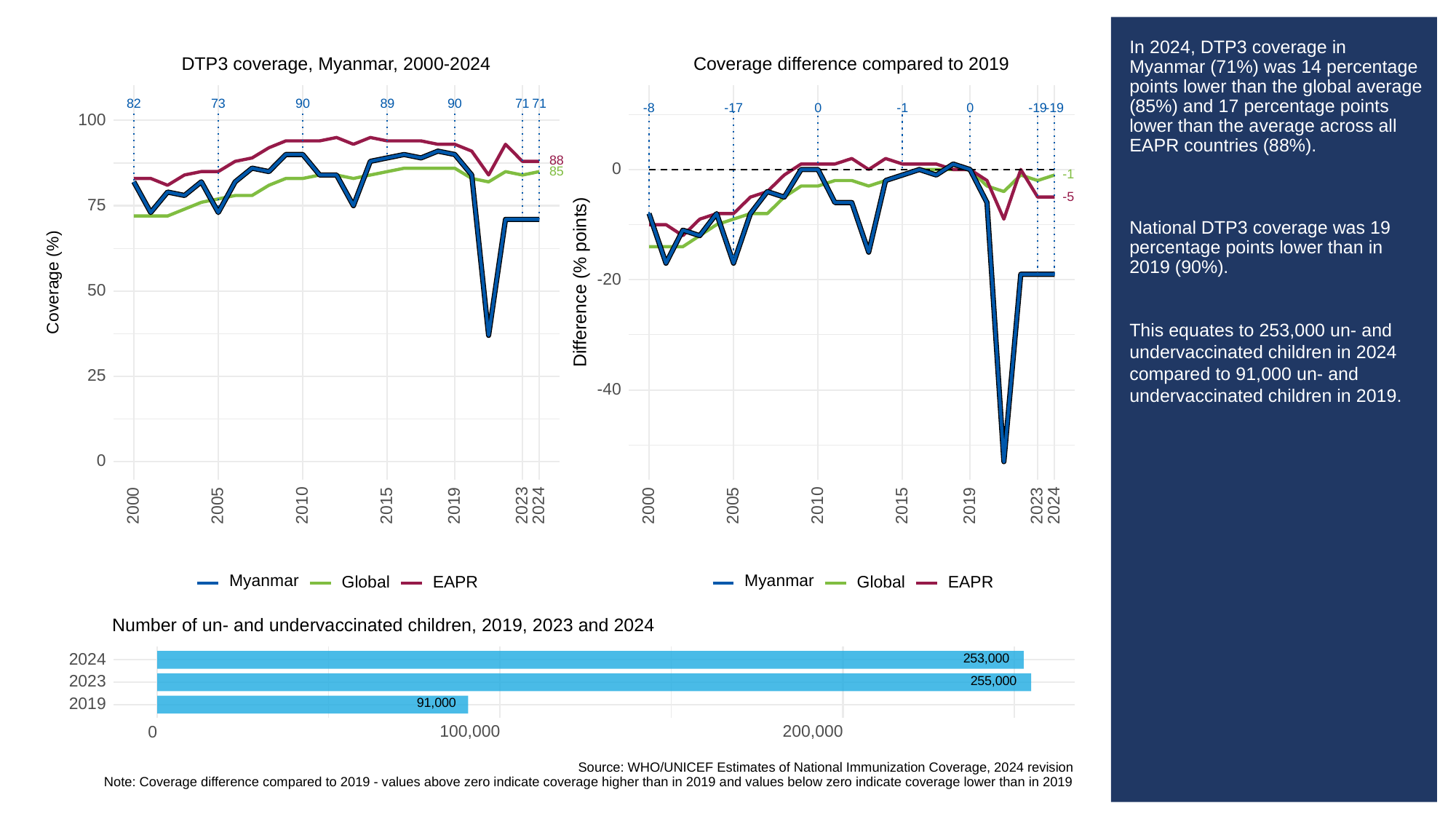

# In 2024, DTP3 coverage in Myanmar (71%) was 14 percentage points lower than the global average (85%) and 17 percentage points lower than the average across all EAPR countries (88%).

National DTP3 coverage was 19 percentage points lower than in 2019 (90%).

This equates to 253,000 un- and undervaccinated children in 2024 compared to 91,000 un- and undervaccinated children in 2019.

Coverage difference compared to 2019
DTP3 coverage, Myanmar, 2000-2024

73
82
90
89
90
71
71
-8
0
0
-19
-19
-17
-1

100

88

0

85

-1
-5
75

-20
Difference (% points)
Coverage (%)

50

25

-40

0

2023
2023
2000
2005
2010
2015
2019
2024
2000
2005
2010
2015
2019
2024
Myanmar
Myanmar
Global
Global
EAPR
EAPR

Number of un- and undervaccinated children, 2019, 2023 and 2024

253,000
2024

255,000
2023

91,000
2019

100,000
200,000
0
Source: WHO/UNICEF Estimates of National Immunization Coverage, 2024 revision
Note: Coverage difference compared to 2019 - values above zero indicate coverage higher than in 2019 and values below zero indicate coverage lower than in 2019